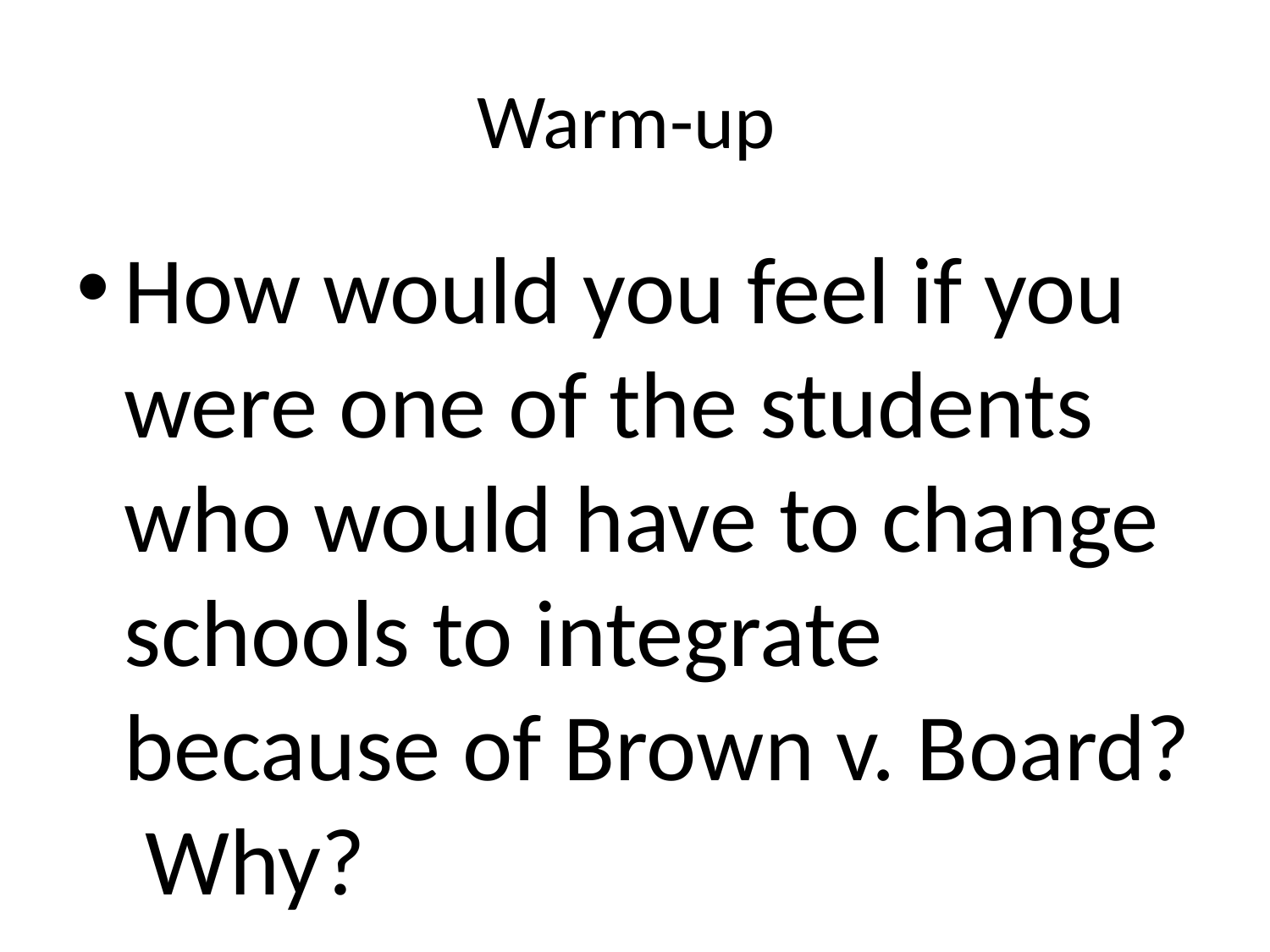

# Warm-up
How would you feel if you were one of the students who would have to change schools to integrate because of Brown v. Board?  Why?